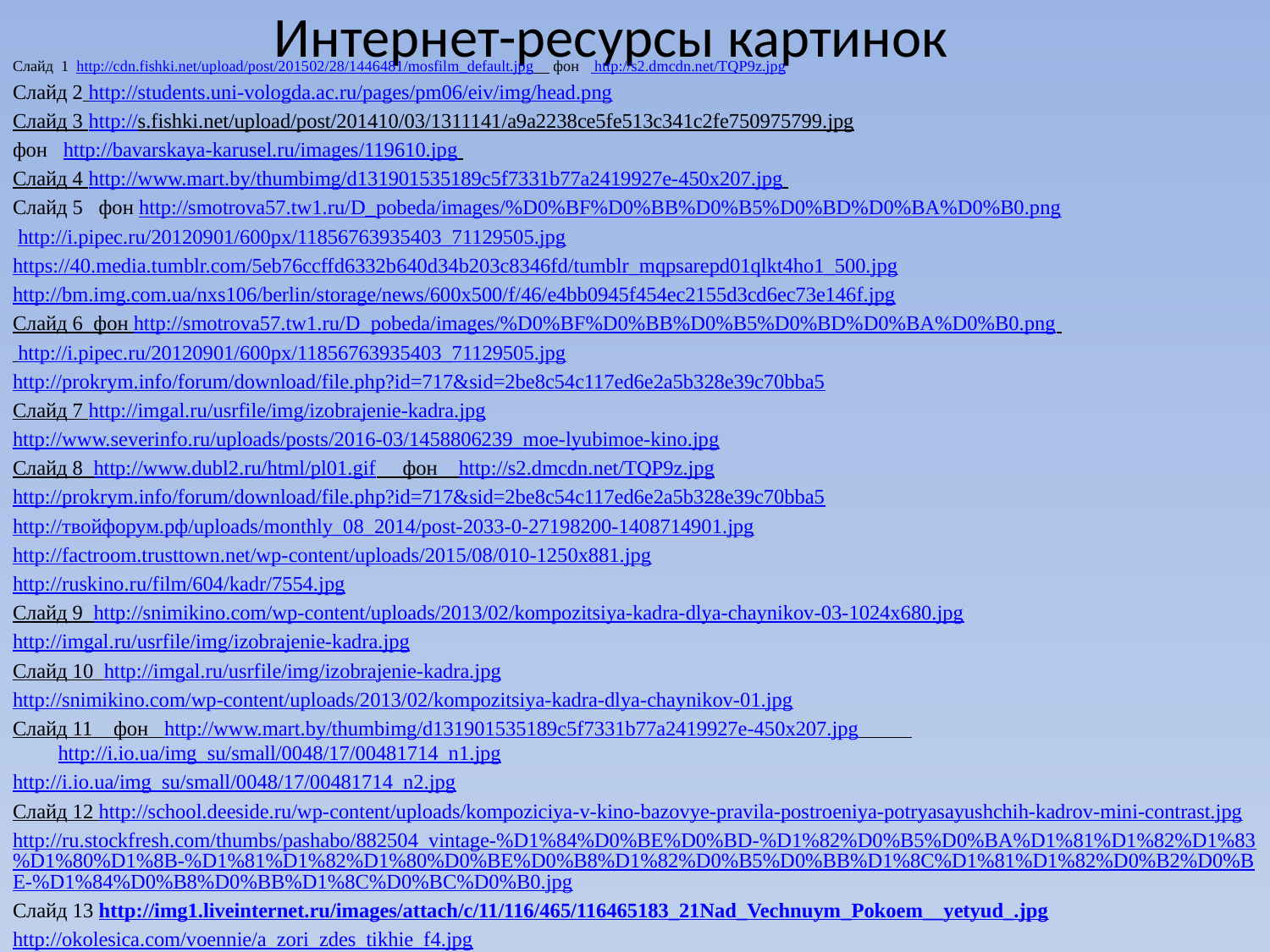

# Интернет-ресурсы картинок
Слайд  1  http://cdn.fishki.net/upload/post/201502/28/1446481/mosfilm_default.jpg     фон    http://s2.dmcdn.net/TQP9z.jpg
Слайд 2 http://students.uni-vologda.ac.ru/pages/pm06/eiv/img/head.png
Слайд 3 http://s.fishki.net/upload/post/201410/03/1311141/a9a2238ce5fe513c341c2fe750975799.jpg
фон   http://bavarskaya-karusel.ru/images/119610.jpg
Слайд 4 http://www.mart.by/thumbimg/d131901535189c5f7331b77a2419927e-450x207.jpg
Слайд 5   фон http://smotrova57.tw1.ru/D_pobeda/images/%D0%BF%D0%BB%D0%B5%D0%BD%D0%BA%D0%B0.png
 http://i.pipec.ru/20120901/600px/11856763935403_71129505.jpg
https://40.media.tumblr.com/5eb76ccffd6332b640d34b203c8346fd/tumblr_mqpsarepd01qlkt4ho1_500.jpg
http://bm.img.com.ua/nxs106/berlin/storage/news/600x500/f/46/e4bb0945f454ec2155d3cd6ec73e146f.jpg
Слайд 6  фон http://smotrova57.tw1.ru/D_pobeda/images/%D0%BF%D0%BB%D0%B5%D0%BD%D0%BA%D0%B0.png
 http://i.pipec.ru/20120901/600px/11856763935403_71129505.jpg
http://prokrym.info/forum/download/file.php?id=717&sid=2be8c54c117ed6e2a5b328e39c70bba5
Слайд 7 http://imgal.ru/usrfile/img/izobrajenie-kadra.jpg
http://www.severinfo.ru/uploads/posts/2016-03/1458806239_moe-lyubimoe-kino.jpg
Слайд 8  http://www.dubl2.ru/html/pl01.gif     фон    http://s2.dmcdn.net/TQP9z.jpg
http://prokrym.info/forum/download/file.php?id=717&sid=2be8c54c117ed6e2a5b328e39c70bba5
http://твойфорум.рф/uploads/monthly_08_2014/post-2033-0-27198200-1408714901.jpg
http://factroom.trusttown.net/wp-content/uploads/2015/08/010-1250x881.jpg
http://ruskino.ru/film/604/kadr/7554.jpg
Слайд 9  http://snimikino.com/wp-content/uploads/2013/02/kompozitsiya-kadra-dlya-chaynikov-03-1024x680.jpg
http://imgal.ru/usrfile/img/izobrajenie-kadra.jpg
Слайд 10  http://imgal.ru/usrfile/img/izobrajenie-kadra.jpg
http://snimikino.com/wp-content/uploads/2013/02/kompozitsiya-kadra-dlya-chaynikov-01.jpg
Слайд 11    фон   http://www.mart.by/thumbimg/d131901535189c5f7331b77a2419927e-450x207.jpg          http://i.io.ua/img_su/small/0048/17/00481714_n1.jpg
http://i.io.ua/img_su/small/0048/17/00481714_n2.jpg
Слайд 12 http://school.deeside.ru/wp-content/uploads/kompoziciya-v-kino-bazovye-pravila-postroeniya-potryasayushchih-kadrov-mini-contrast.jpg
http://ru.stockfresh.com/thumbs/pashabo/882504_vintage-%D1%84%D0%BE%D0%BD-%D1%82%D0%B5%D0%BA%D1%81%D1%82%D1%83%D1%80%D1%8B-%D1%81%D1%82%D1%80%D0%BE%D0%B8%D1%82%D0%B5%D0%BB%D1%8C%D1%81%D1%82%D0%B2%D0%BE-%D1%84%D0%B8%D0%BB%D1%8C%D0%BC%D0%B0.jpg
Слайд 13 http://img1.liveinternet.ru/images/attach/c/11/116/465/116465183_21Nad_Vechnuym_Pokoem__yetyud_.jpg
http://okolesica.com/voennie/a_zori_zdes_tikhie_f4.jpg
Слайд 14 http://lit-yaz.ru/pars_docs/refs/92/91781/91781_html_18d8d22d.jpg
http://s.fishki.net/upload/post/201410/03/1311141/a9a2238ce5fe513c341c2fe750975799.jpg
https://www.film.ru/sites/default/files/movies/frames/Kavkazskaya-plennitsa-010.JPG